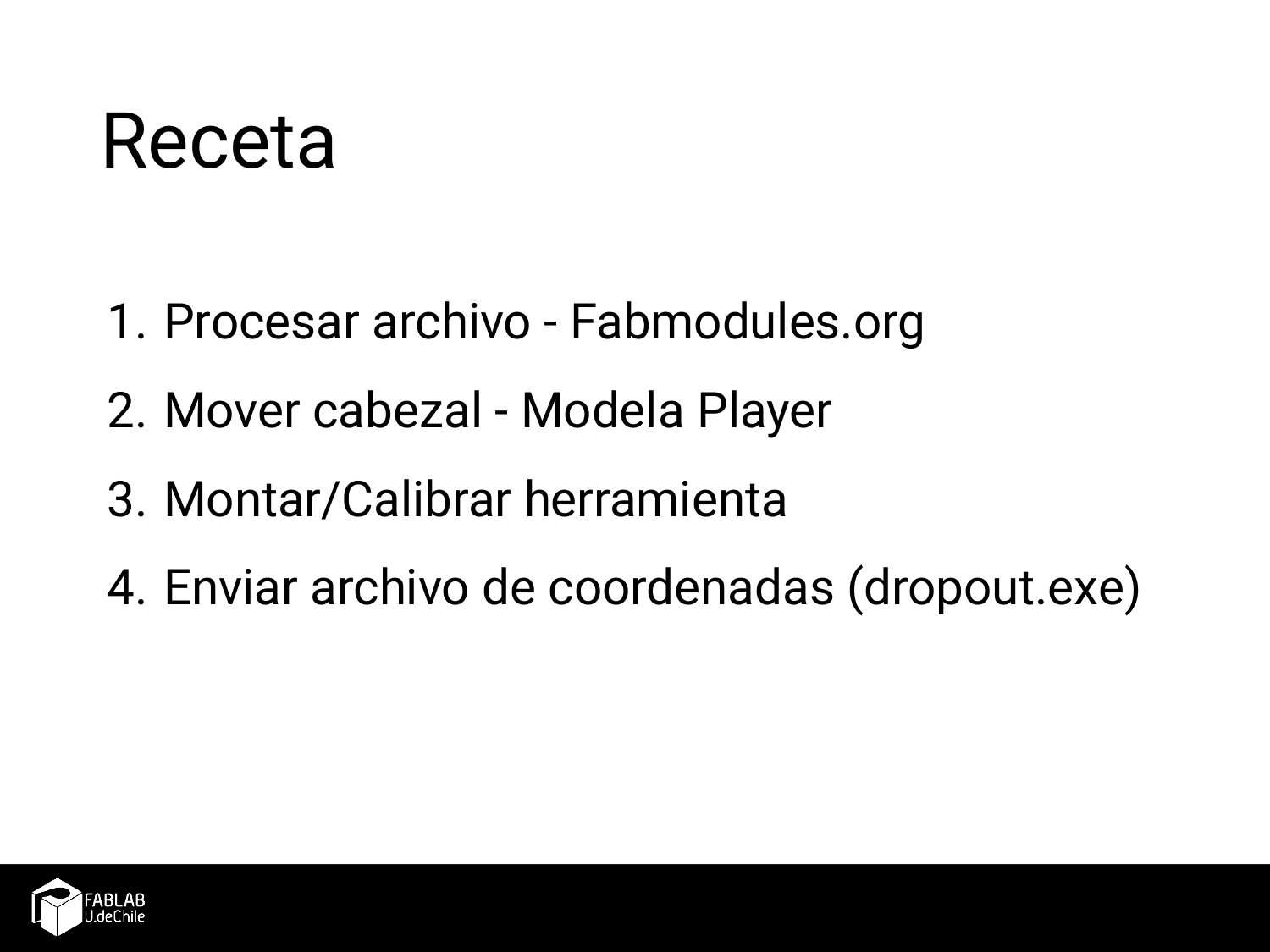

# Receta
Procesar archivo - Fabmodules.org
Mover cabezal - Modela Player
Montar/Calibrar herramienta
Enviar archivo de coordenadas (dropout.exe)